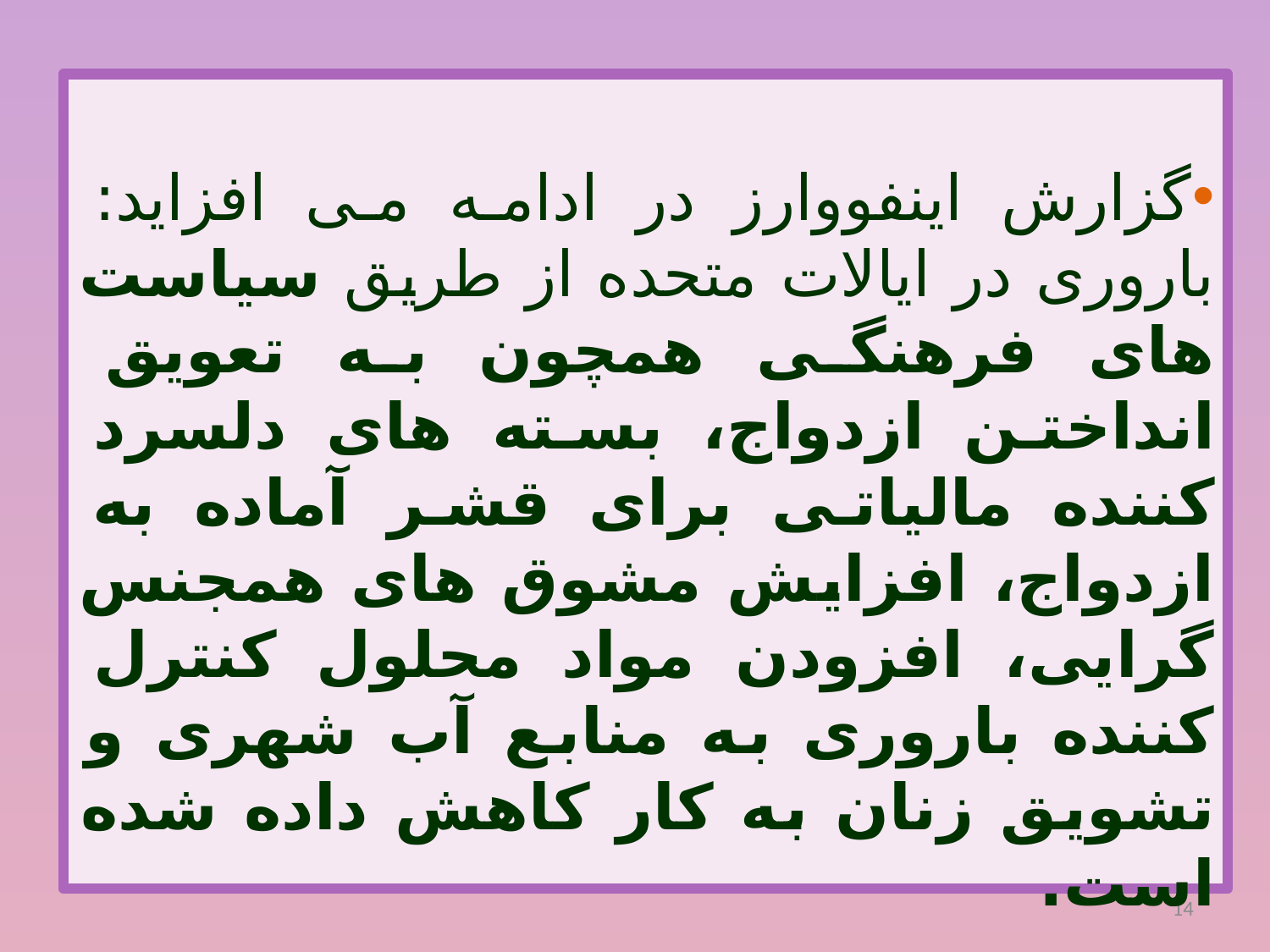

گزارش اينفووارز در ادامه می افزايد: باروری در ايالات متحده از طريق سياست های فرهنگی همچون به تعويق انداختن ازدواج، بسته های دلسرد کننده مالياتی برای قشر آماده به ازدواج، افزايش مشوق های همجنس گرايی، افزودن مواد محلول کنترل کننده باروری به منابع آب شهری و تشويق زنان به کار کاهش داده شده است.

14